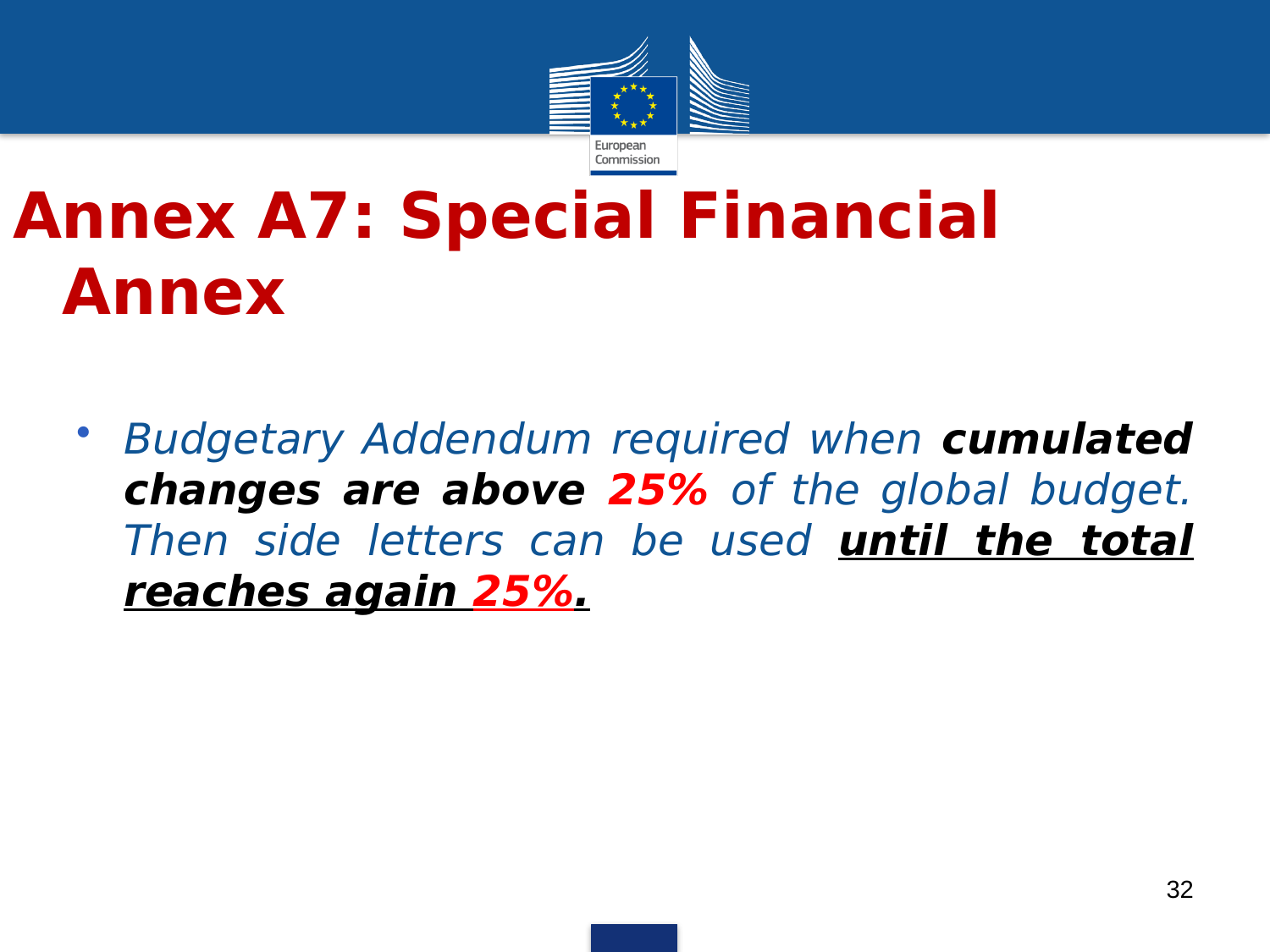

# Annex A7: Special Financial Annex

Budgetary Addendum required when cumulated changes are above 25% of the global budget. Then side letters can be used until the total reaches again 25%.

32